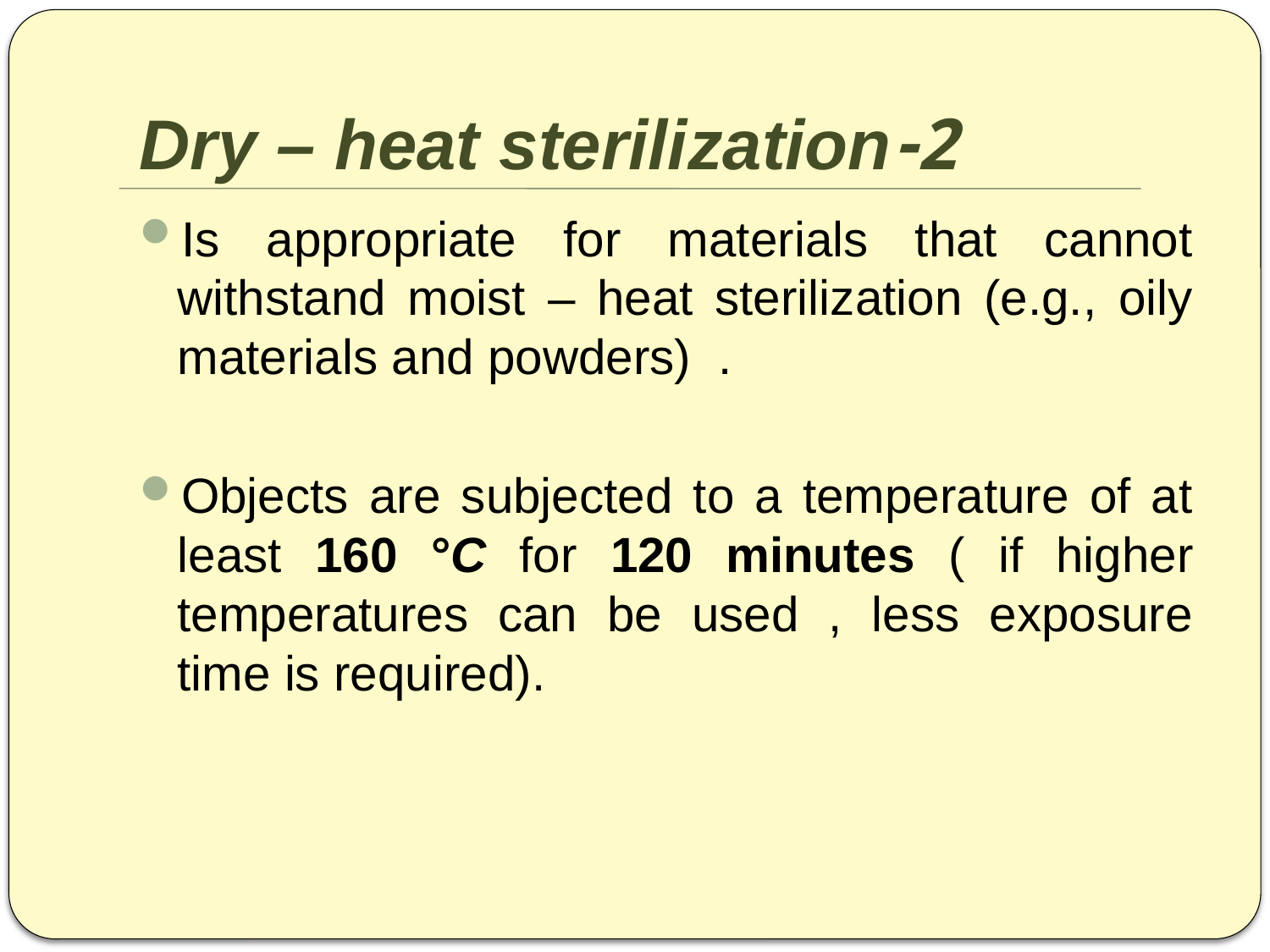

# 2-Dry – heat sterilization
Is appropriate for materials that cannot withstand moist – heat sterilization (e.g., oily materials and powders)  .

Objects are subjected to a temperature of at least 160 °C for 120 minutes ( if higher temperatures can be used , less exposure time is required).